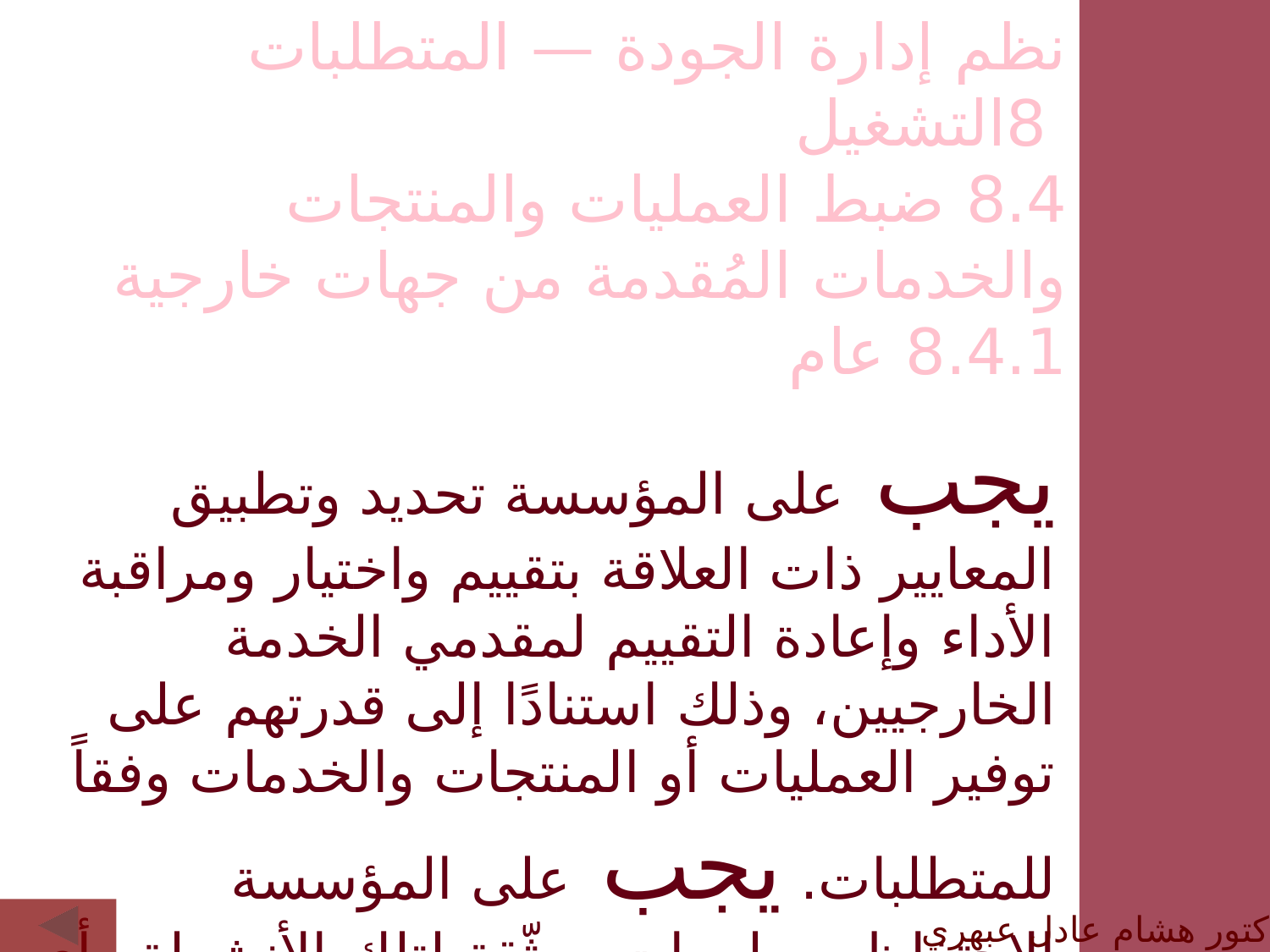

نظم إدارة الجودة — المتطلبات
 8التشغيل
8.4 ضبط العمليات والمنتجات والخدمات المُقدمة من جهات خارجية
8.4.1 عام

يجب على المؤسسة تحديد وتطبيق المعايير ذات العلاقة بتقييم واختيار ومراقبة الأداء وإعادة التقييم لمقدمي الخدمة الخارجيين، وذلك استنادًا إلى قدرتهم على توفير العمليات أو المنتجات والخدمات وفقاً للمتطلبات. يجب على المؤسسة الاحتفاظ بمعلومات موثّقة لتلك الأنشطة وأي أفعال لازمة تنشأ من التقييمات.

الدكتور هشام عادل عبهري